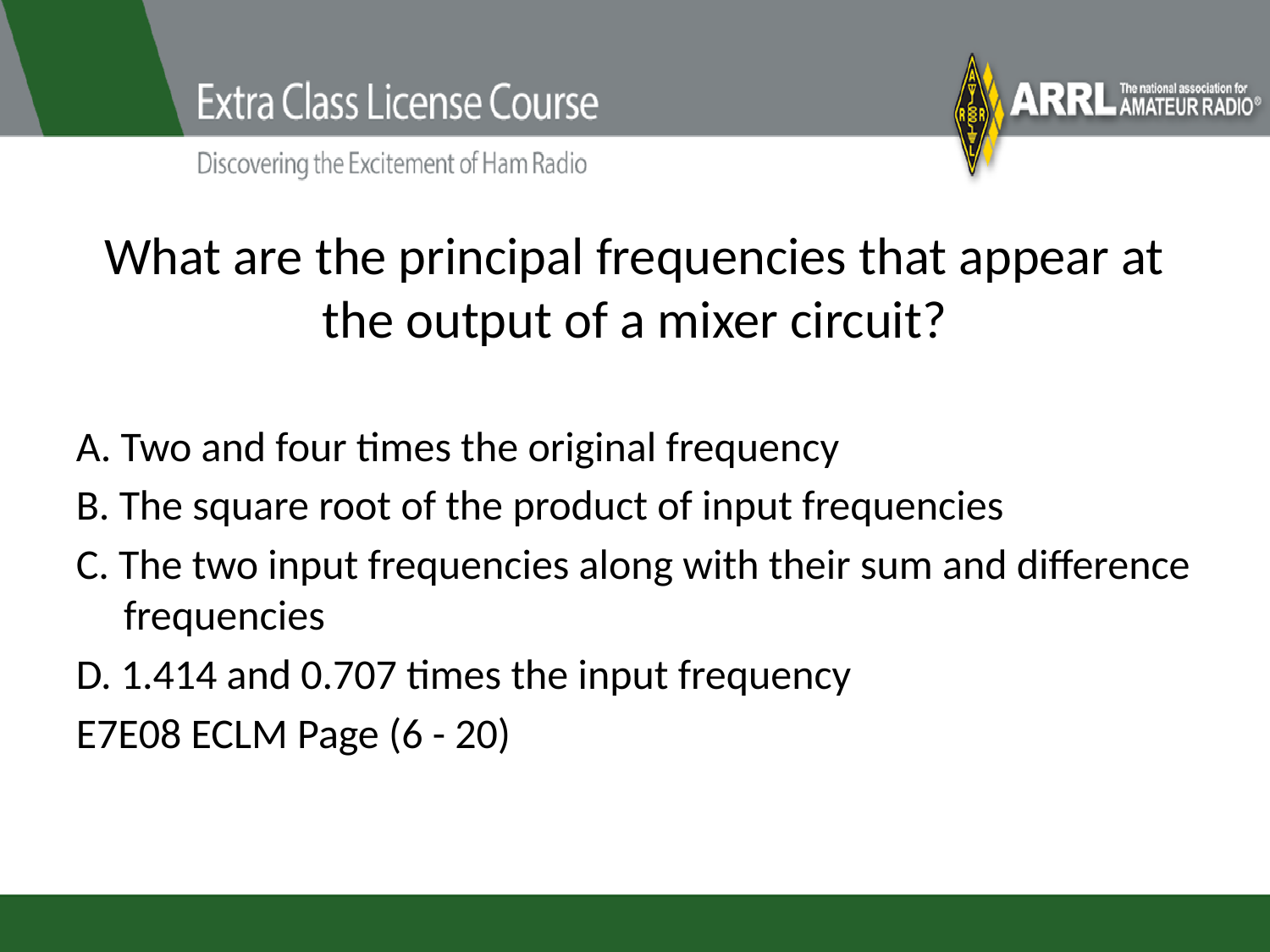

# What are the principal frequencies that appear at the output of a mixer circuit?
A. Two and four times the original frequency
B. The square root of the product of input frequencies
C. The two input frequencies along with their sum and difference frequencies
D. 1.414 and 0.707 times the input frequency
E7E08 ECLM Page (6 - 20)